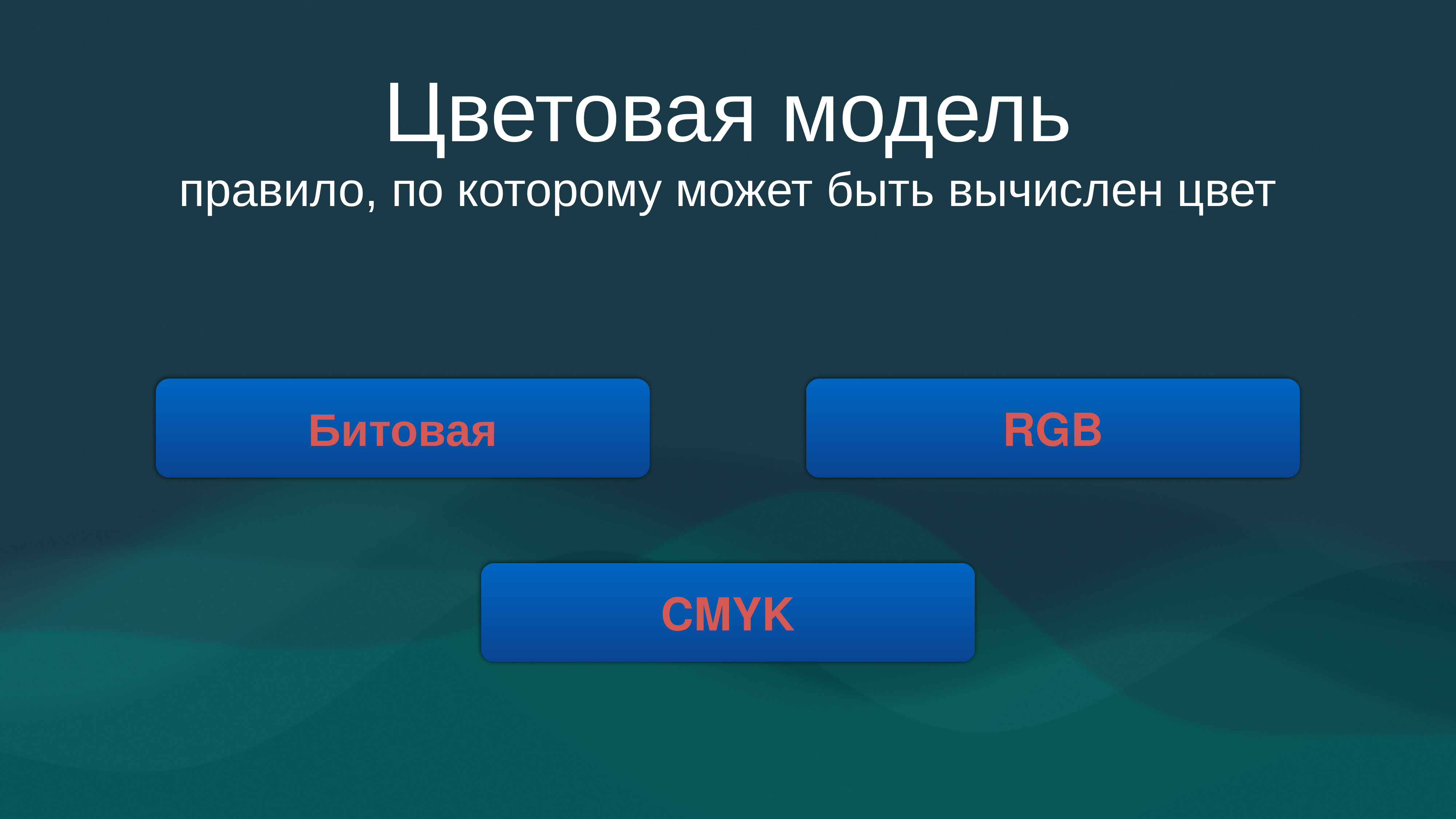

# Цветовая модель
правило, по которому может быть вычислен цвет
Битовая
RGB
CMYK